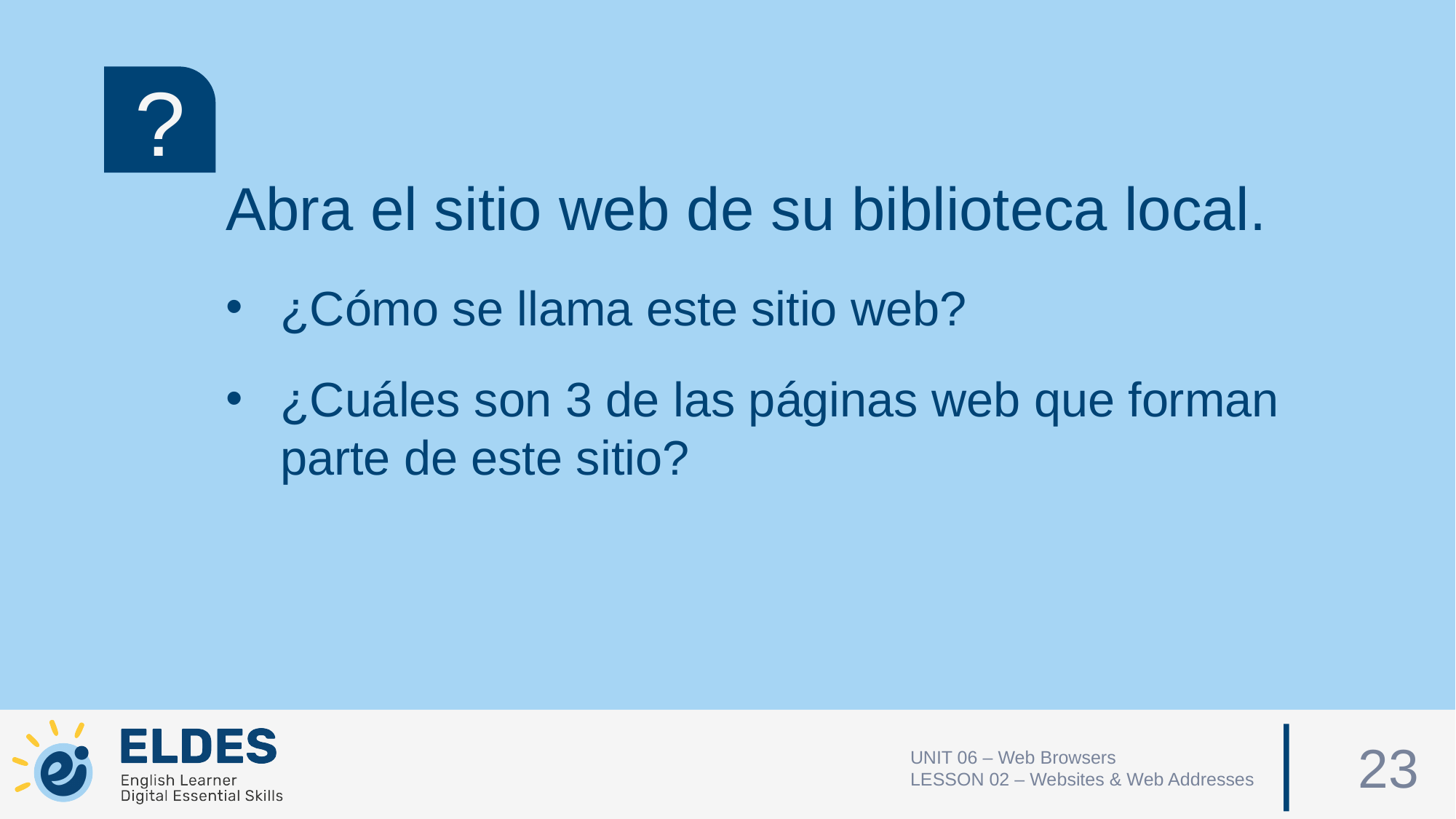

Abra el sitio web de su biblioteca local.
¿Cómo se llama este sitio web?
¿Cuáles son 3 de las páginas web que forman parte de este sitio?
23
UNIT 06 – Web Browsers
LESSON 02 – Websites & Web Addresses